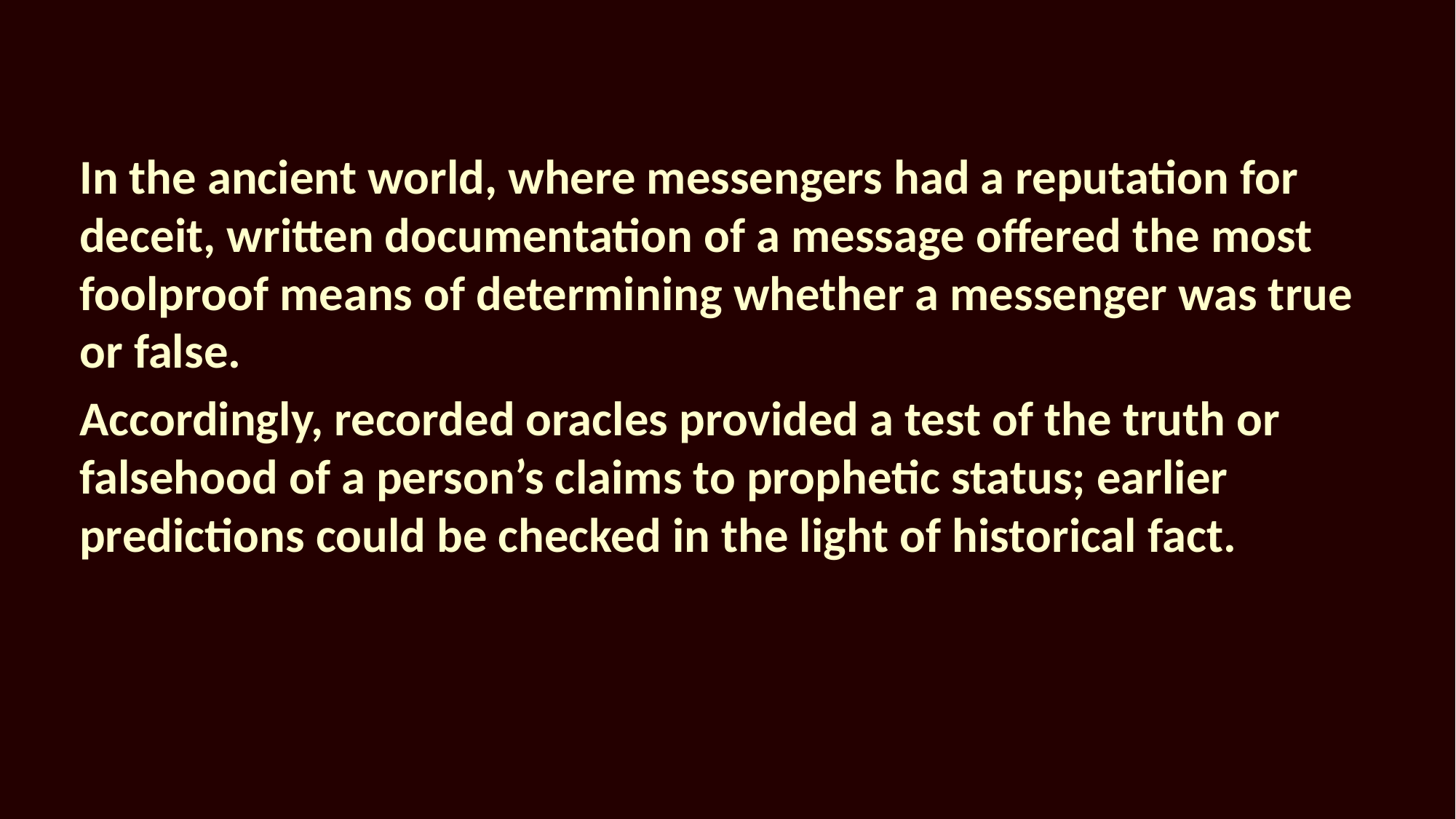

In the ancient world, where messengers had a reputation for deceit, written documentation of a message offered the most foolproof means of determining whether a messenger was true or false.
Accordingly, recorded oracles provided a test of the truth or falsehood of a person’s claims to prophetic status; earlier predictions could be checked in the light of historical fact.